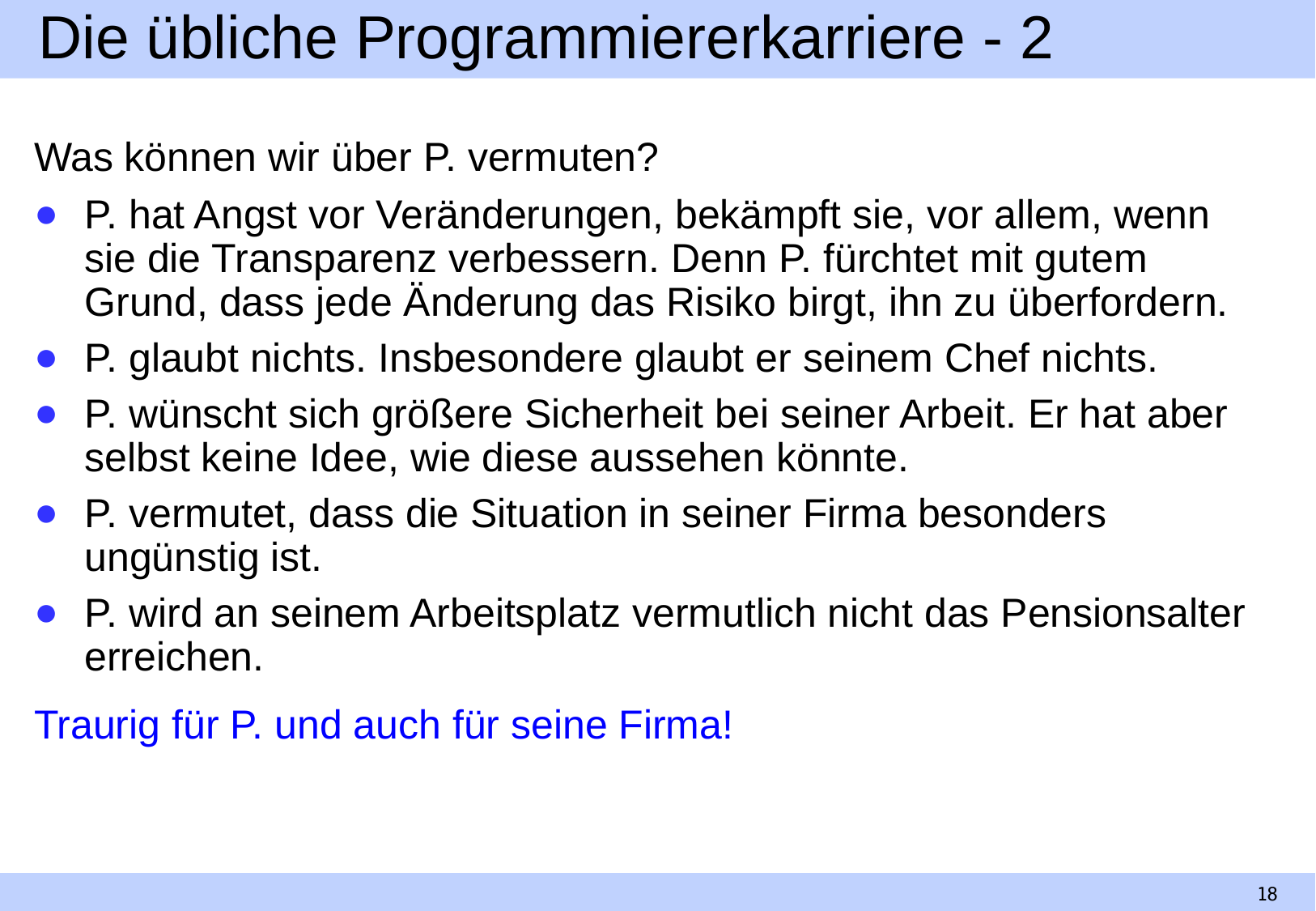

# Die übliche Programmiererkarriere - 2
Was können wir über P. vermuten?
P. hat Angst vor Veränderungen, bekämpft sie, vor allem, wenn sie die Transparenz verbessern. Denn P. fürchtet mit gutem Grund, dass jede Änderung das Risiko birgt, ihn zu überfordern.
P. glaubt nichts. Insbesondere glaubt er seinem Chef nichts.
P. wünscht sich größere Sicherheit bei seiner Arbeit. Er hat aber selbst keine Idee, wie diese aussehen könnte.
P. vermutet, dass die Situation in seiner Firma besonders ungünstig ist.
P. wird an seinem Arbeitsplatz vermutlich nicht das Pensionsalter erreichen.
Traurig für P. und auch für seine Firma!

18